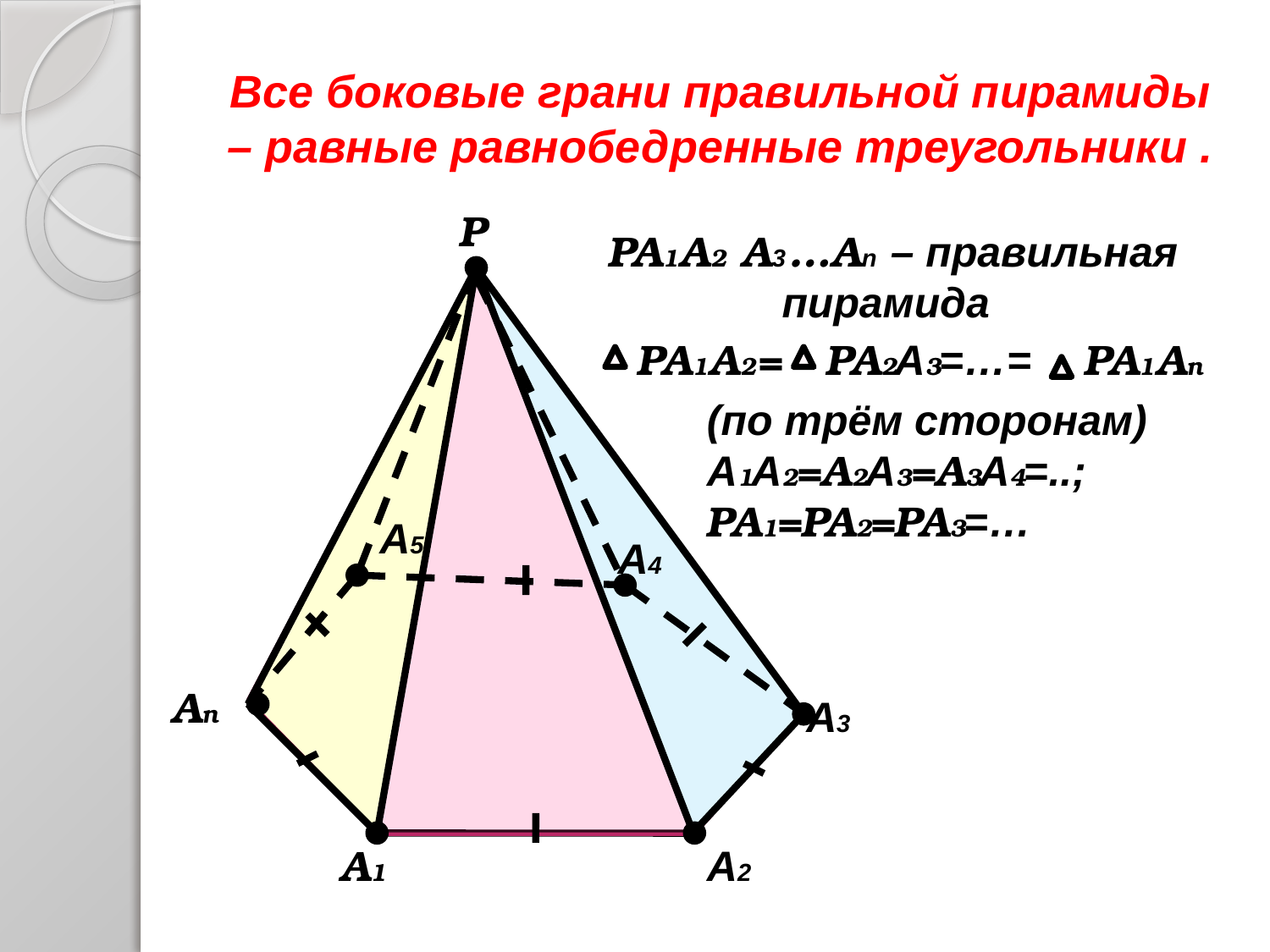

# Все боковые грани правильной пирамиды – равные равнобедренные треугольники .
P
PA1A2 A3…An – правильная пирамида

PA1A2=
PA2A3=…=
PA1An

(по трём сторонам)
A1A2=A2A3=A3A4=..;
PA1=PA2=PA3=…

A5
A4

An
A3

A1
A2